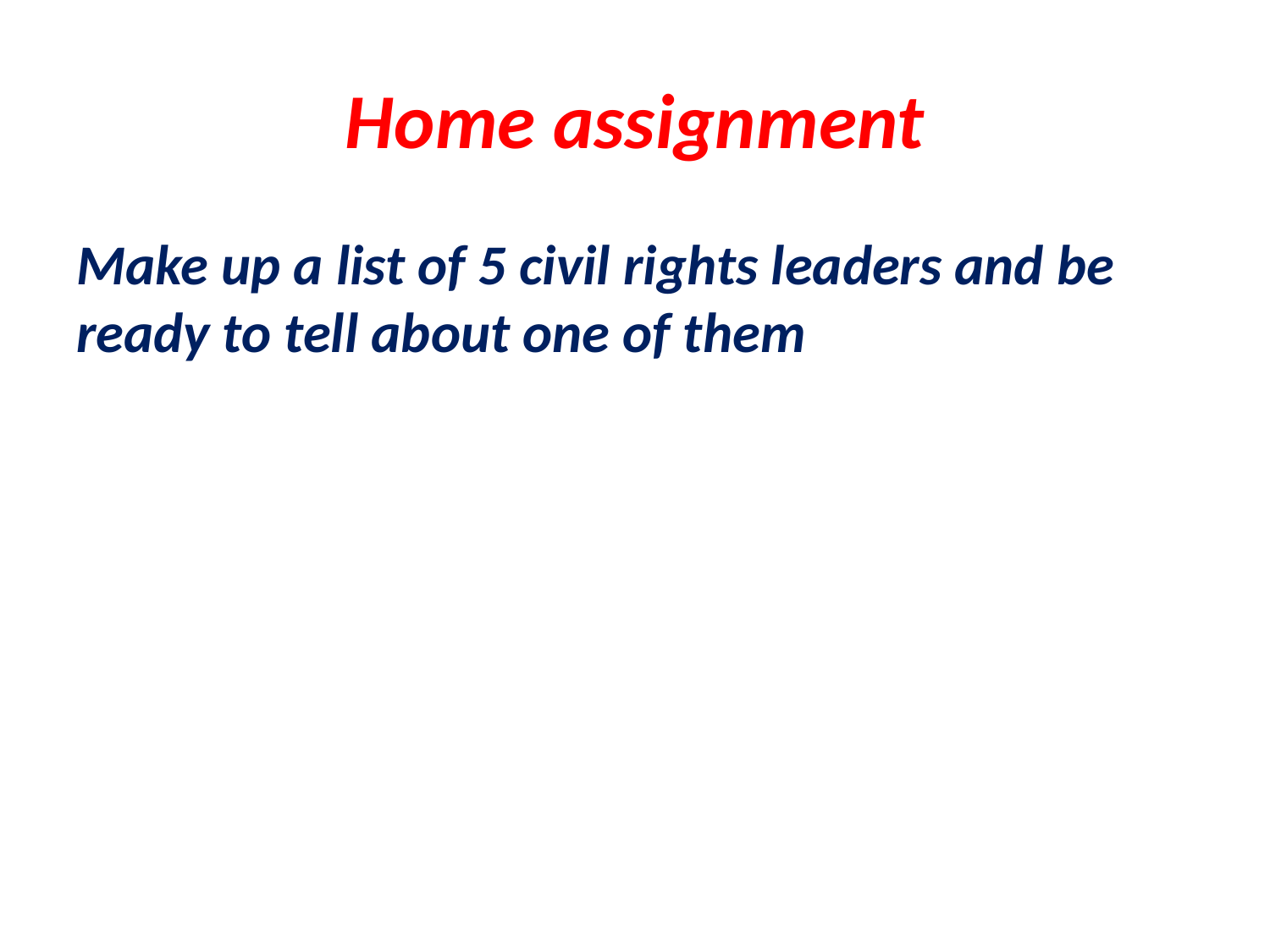

# Home assignment
Make up a list of 5 civil rights leaders and be ready to tell about one of them